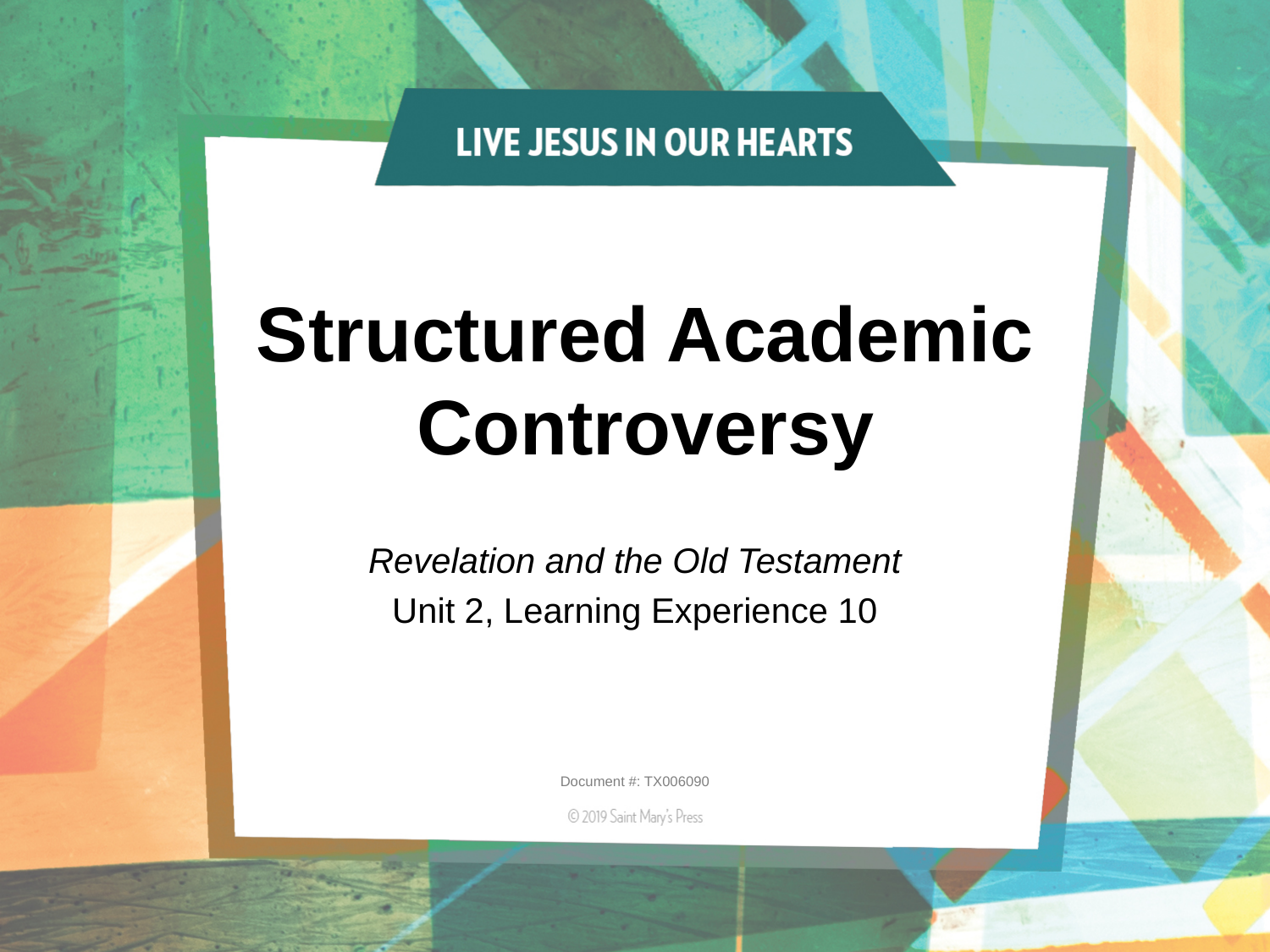

# Structured Academic Controversy
Revelation and the Old Testament
Unit 2, Learning Experience 10
Document #: TX006090